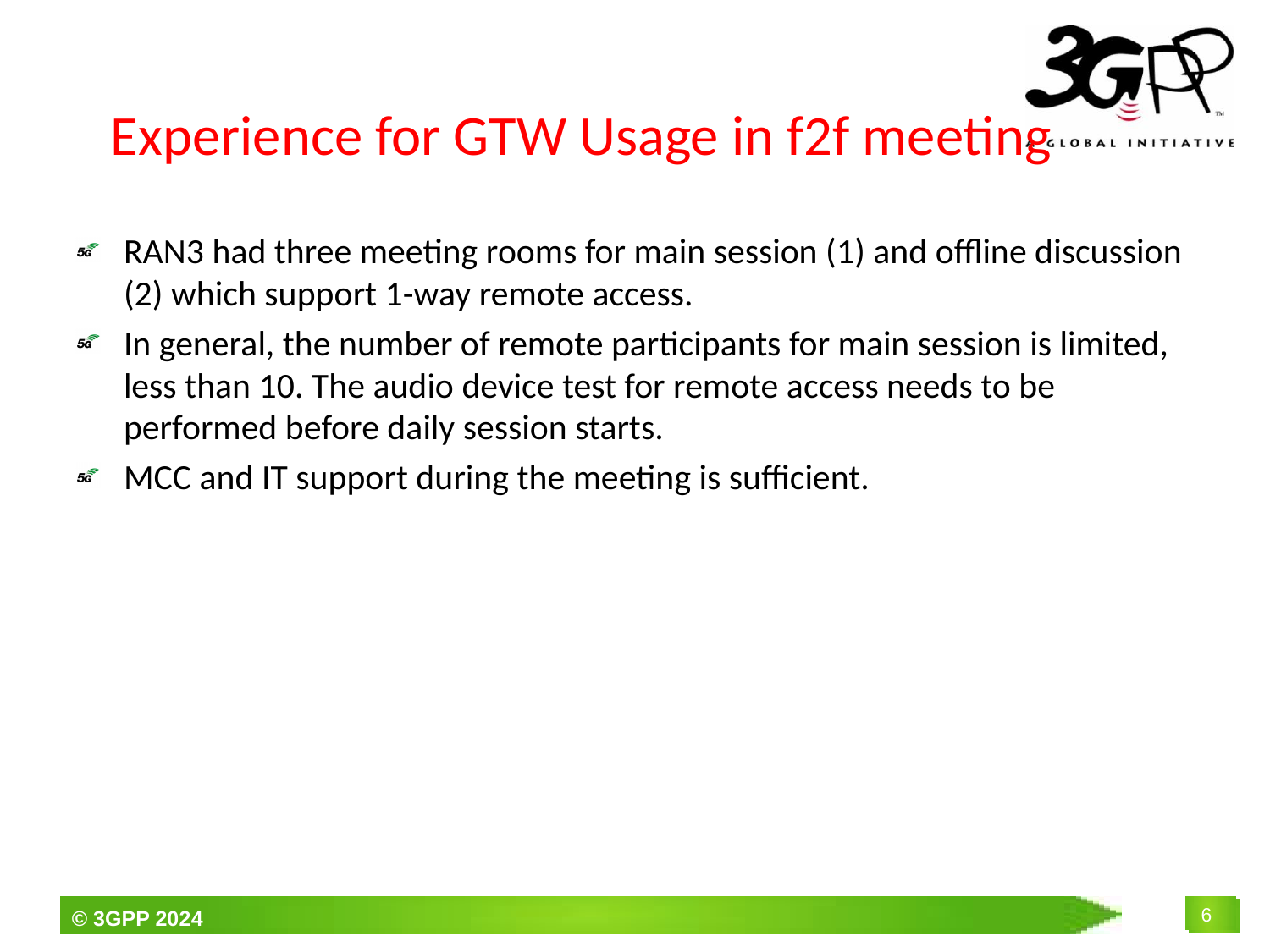

# Experience for GTW Usage in f2f meeting
RAN3 had three meeting rooms for main session (1) and offline discussion (2) which support 1-way remote access.
In general, the number of remote participants for main session is limited, less than 10. The audio device test for remote access needs to be performed before daily session starts.
MCC and IT support during the meeting is sufficient.